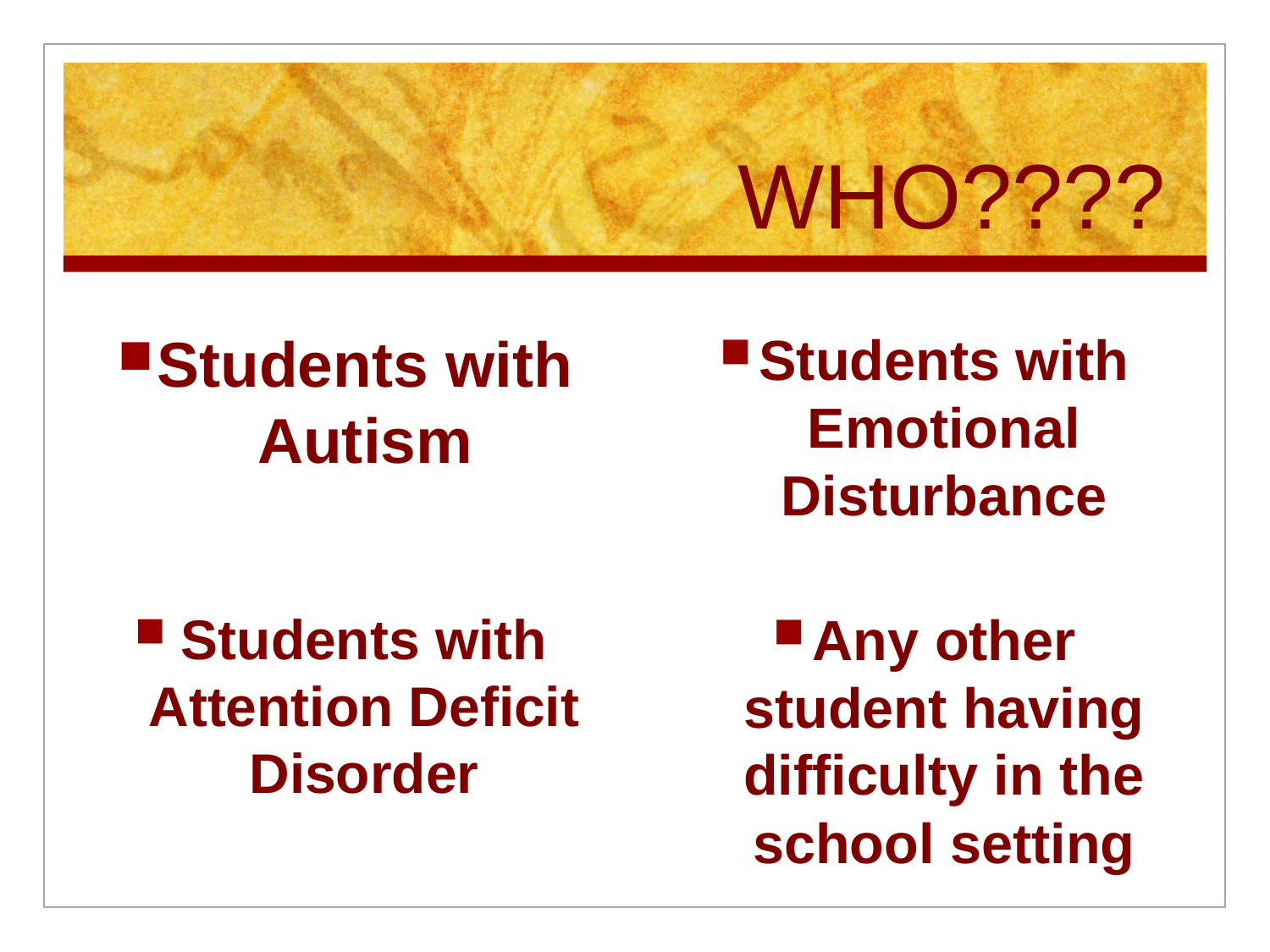

# WHO????
Students with Autism
Students with Emotional Disturbance
Students with Attention Deficit Disorder
Any other student having difficulty in the school setting